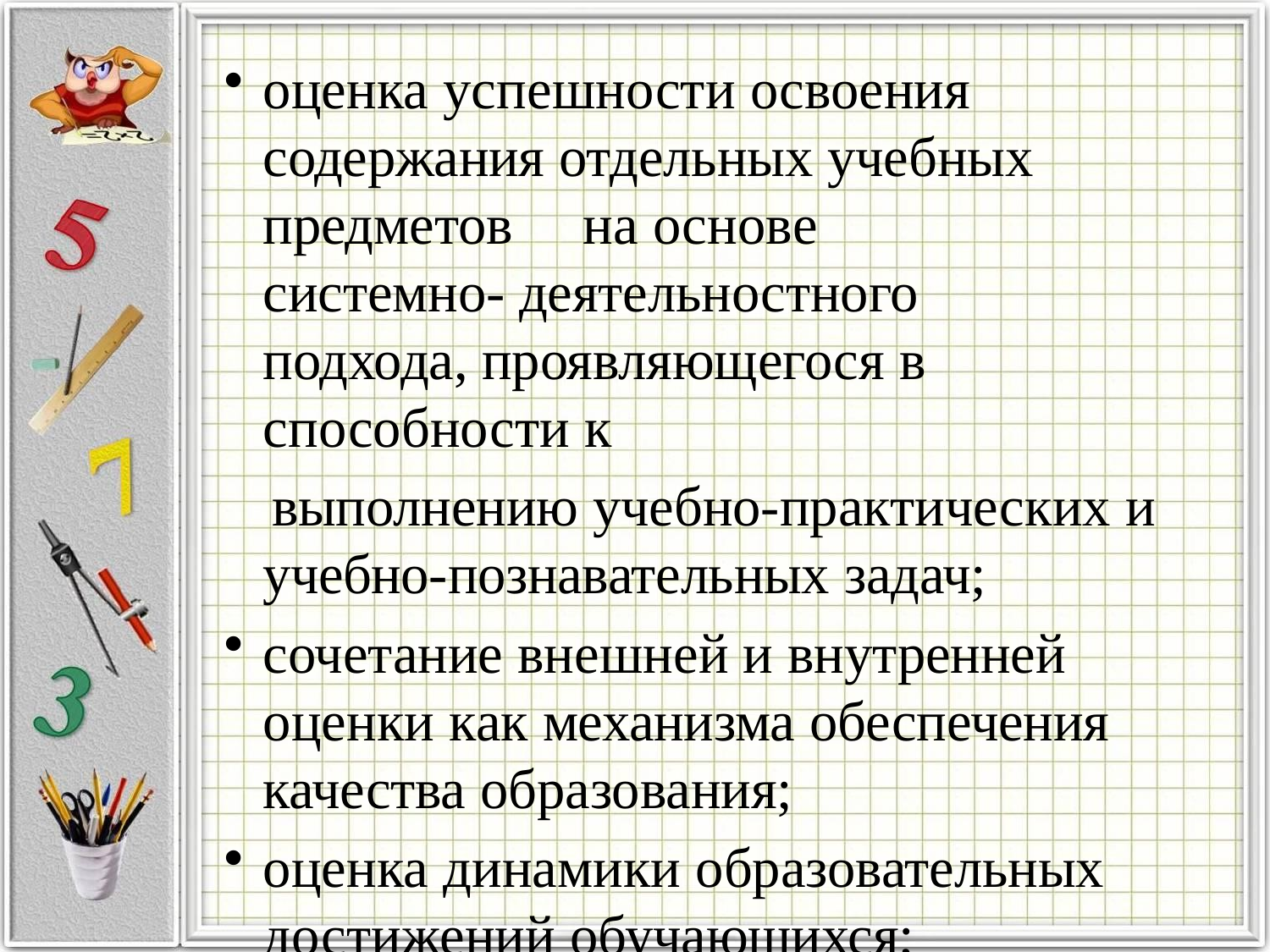

оценка успешности освоения содержания отдельных учебных предметов	на основе системно- деятельностного подхода, проявляющегося в способности к
выполнению учебно-практических и учебно-познавательных задач;
сочетание внешней и внутренней оценки как механизма обеспечения качества образования;
оценка динамики образовательных достижений обучающихся;